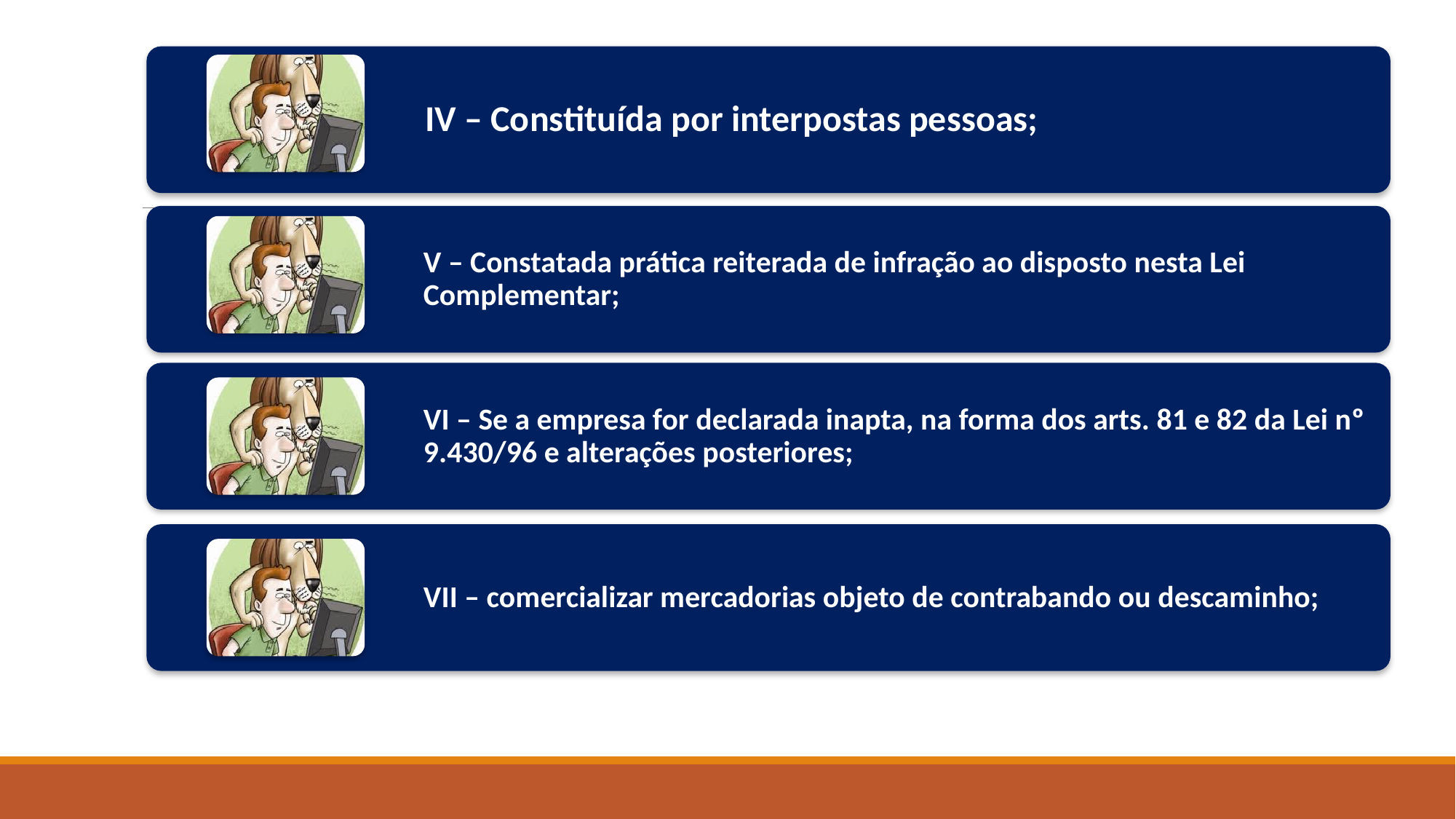

IV – Constituída por interpostas pessoas;
V – Constatada prática reiterada de infração ao disposto nesta Lei Complementar;
VI – Se a empresa for declarada inapta, na forma dos arts. 81 e 82 da Lei nº 9.430/96 e alterações posteriores;
VII – comercializar mercadorias objeto de contrabando ou descaminho;